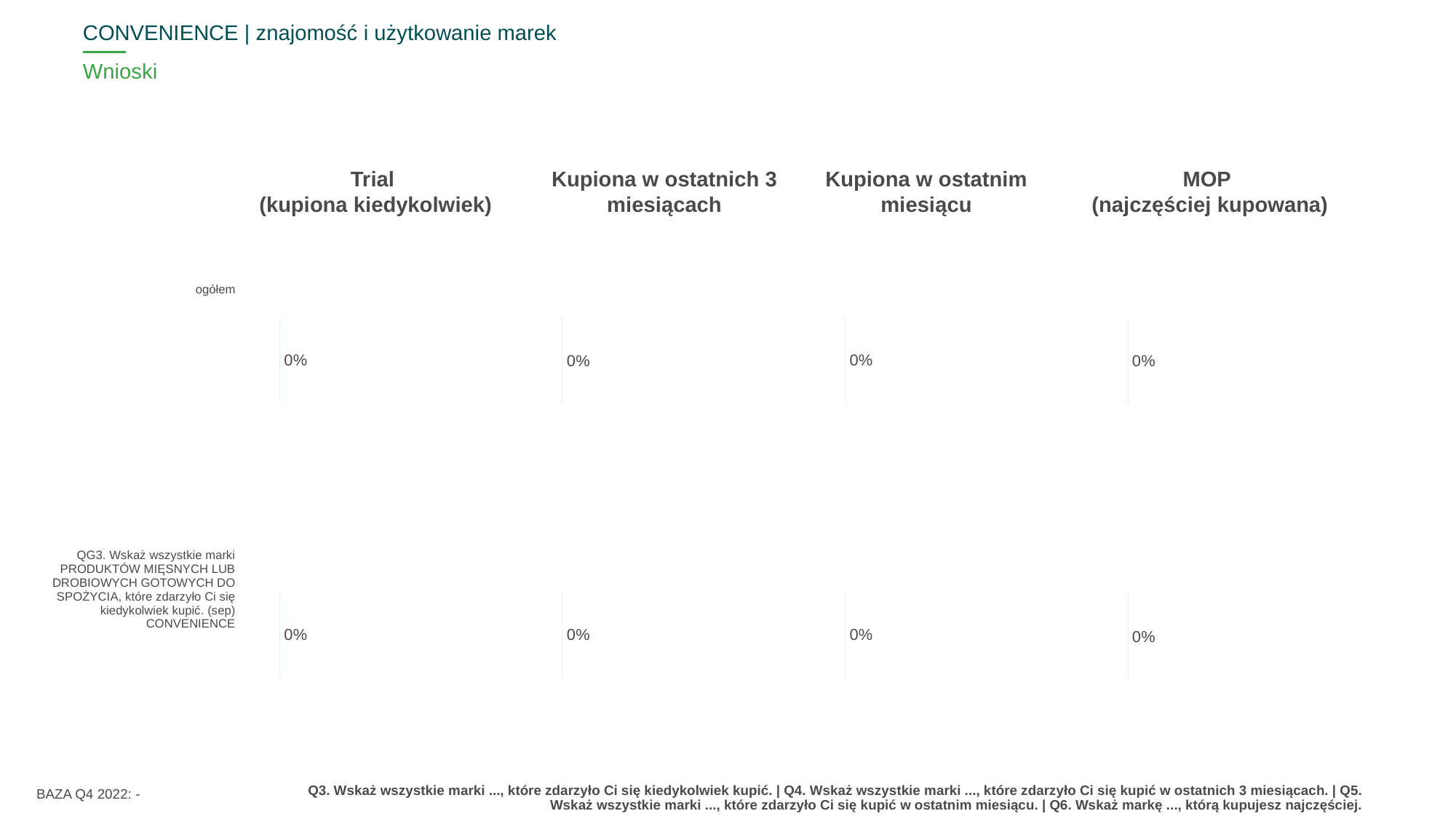

CONVENIENCE | znajomość i użytkowanie marek
# Wnioski
Trial
(kupiona kiedykolwiek)
Kupiona w ostatnich 3 miesiącach
Kupiona w ostatnim miesiącu
MOP
(najczęściej kupowana)
| ^DELROW^ |
| --- |
| ogółem |
| QG3. Wskaż wszystkie marki PRODUKTÓW MIĘSNYCH LUB DROBIOWYCH GOTOWYCH DO SPOŻYCIA, które zdarzyło Ci się kiedykolwiek kupić. (sep) CONVENIENCE |

### Chart

| Category | MOP |
|---|---|
| ogółem | 0.0 |
| QG3. Wskaż wszystkie marki PRODUKTÓW MIĘSNYCH LUB DROBIOWYCH GOTOWYCH DO SPOŻYCIA, które zdarzyło Ci się kiedykolwiek kupić. (sep) CONVENIENCE | 0.0 |

### Chart

| Category | last 3m |
|---|---|
| ogółem | 0.0 |
| QG3. Wskaż wszystkie marki PRODUKTÓW MIĘSNYCH LUB DROBIOWYCH GOTOWYCH DO SPOŻYCIA, które zdarzyło Ci się kiedykolwiek kupić. (sep) CONVENIENCE | 0.0 |

### Chart

| Category | last m |
|---|---|
| ogółem | 0.0 |
| QG3. Wskaż wszystkie marki PRODUKTÓW MIĘSNYCH LUB DROBIOWYCH GOTOWYCH DO SPOŻYCIA, które zdarzyło Ci się kiedykolwiek kupić. (sep) CONVENIENCE | 0.0 |

### Chart

| Category | trial |
|---|---|
| ogółem | 0.0 |
| QG3. Wskaż wszystkie marki PRODUKTÓW MIĘSNYCH LUB DROBIOWYCH GOTOWYCH DO SPOŻYCIA, które zdarzyło Ci się kiedykolwiek kupić. (sep) CONVENIENCE | 0.0 |

BAZA Q4 2022: -
Q3. Wskaż wszystkie marki ..., które zdarzyło Ci się kiedykolwiek kupić. | Q4. Wskaż wszystkie marki ..., które zdarzyło Ci się kupić w ostatnich 3 miesiącach. | Q5. Wskaż wszystkie marki ..., które zdarzyło Ci się kupić w ostatnim miesiącu. | Q6. Wskaż markę ..., którą kupujesz najczęściej.